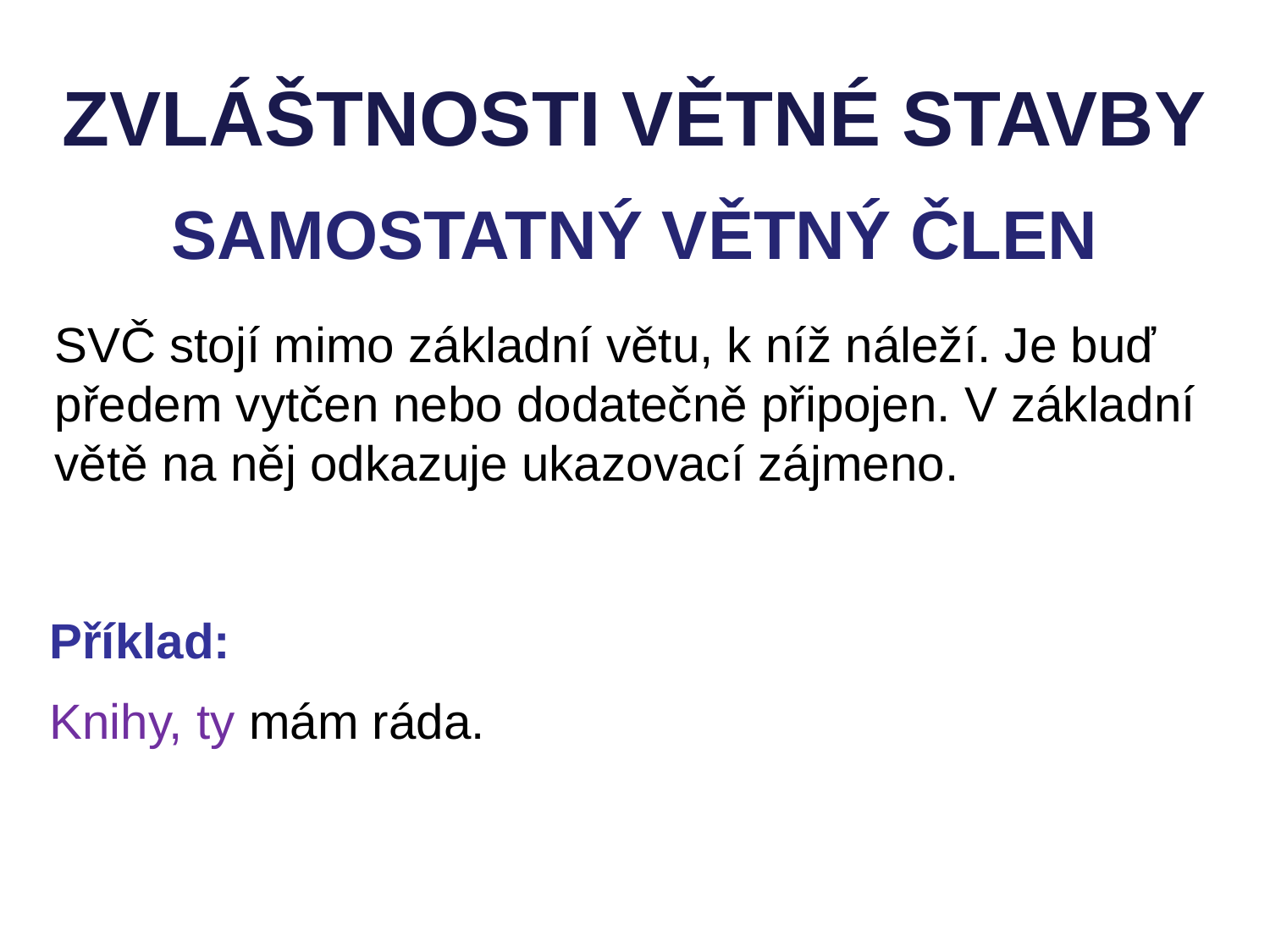

ZVLÁŠTNOSTI VĚTNÉ STAVBY
SAMOSTATNÝ VĚTNÝ ČLEN
SVČ stojí mimo základní větu, k níž náleží. Je buď předem vytčen nebo dodatečně připojen. V základní větě na něj odkazuje ukazovací zájmeno.
Příklad:
Knihy, ty mám ráda.